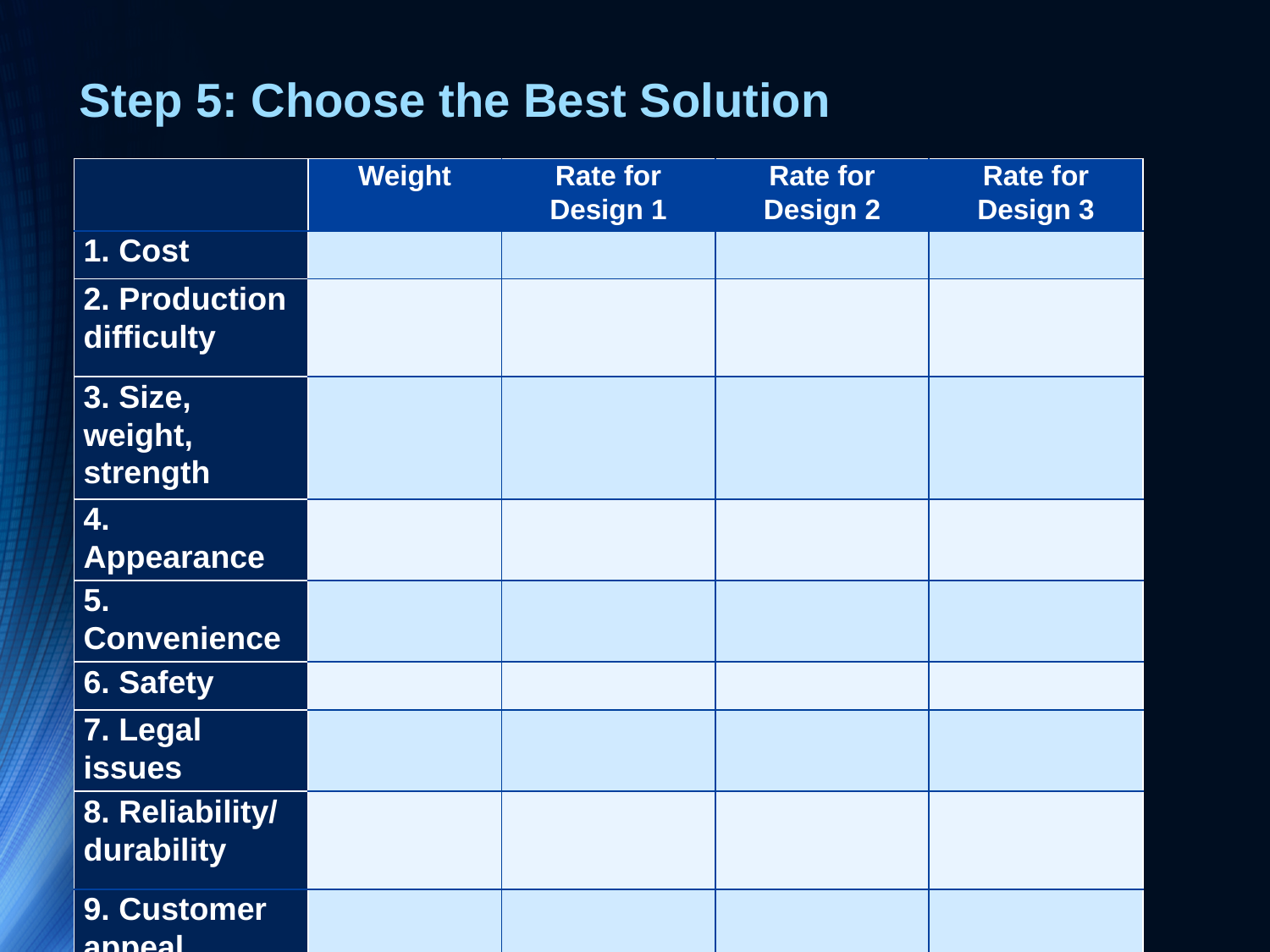

Step 5: Choose the Best Solution
|  | Weight | Rate for Design 1 | Rate for Design 2 | Rate for Design 3 |
| --- | --- | --- | --- | --- |
| 1. Cost |  |  |  |  |
| 2. Production difficulty |  |  |  |  |
| 3. Size, weight, strength |  |  |  |  |
| 4. Appearance |  |  |  |  |
| 5. Convenience |  |  |  |  |
| 6. Safety |  |  |  |  |
| 7. Legal issues |  |  |  |  |
| 8. Reliability/ durability |  |  |  |  |
| 9. Customer appeal |  |  |  |  |
| TOTAL points | 100 | points=rate\*weight |  |  |
11